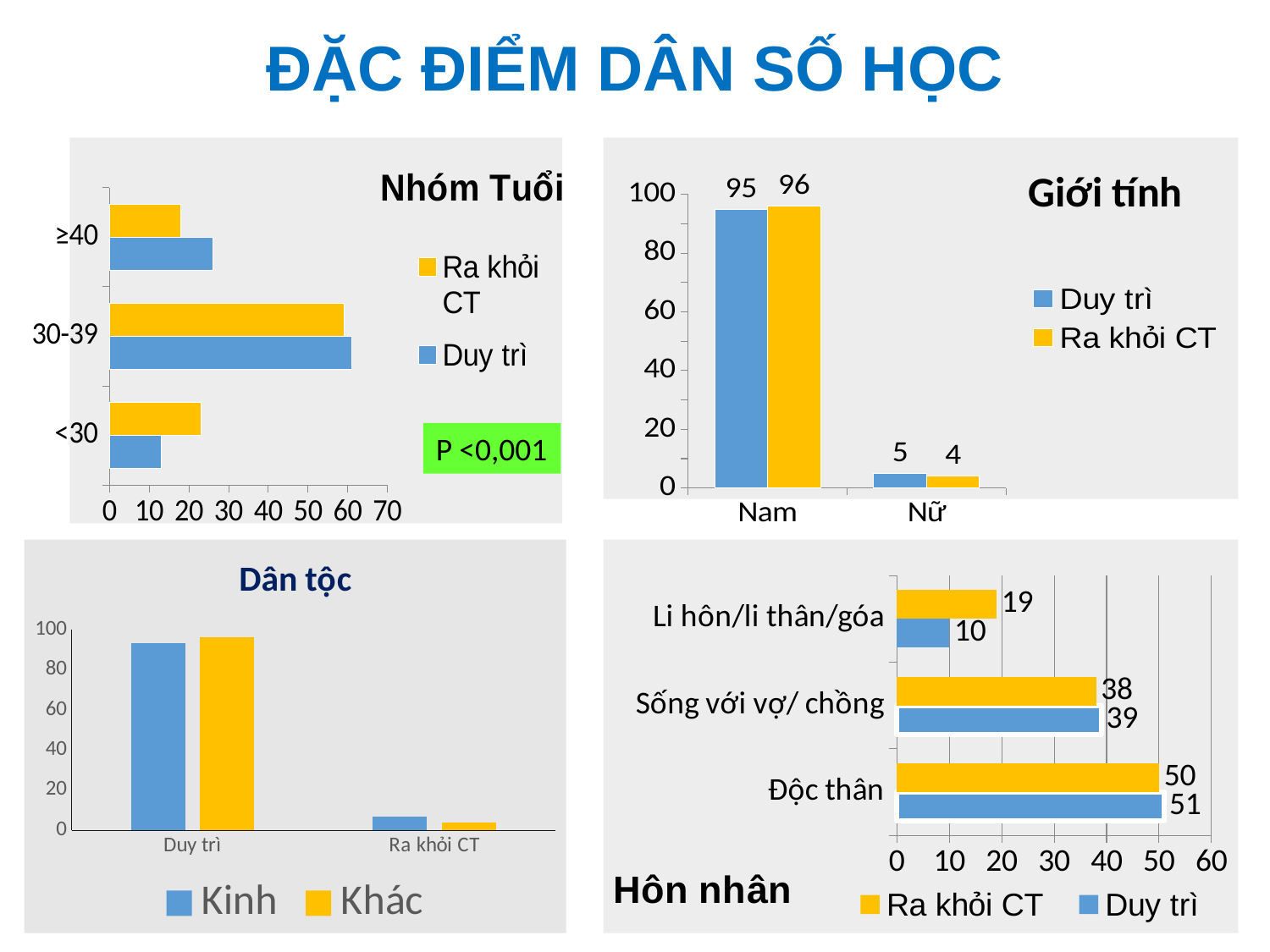

ĐẶC ĐIỂM DÂN SỐ HỌC

### Chart: Nhóm Tuổi

| Category | Duy trì | Ra khỏi CT |
|---|---|---|
| <30 | 13.0 | 23.0 |
| 30-39 | 61.0 | 59.0 |
| ≥40 | 26.0 | 18.0 |

### Chart

| Category | Duy trì | Ra khỏi CT |
|---|---|---|
| Nam | 95.0 | 96.0 |
| Nữ | 5.0 | 4.0 |
Giới tính
P <0,001

### Chart: Dân tộc

| Category | Kinh | Khác |
|---|---|---|
| Duy trì | 93.0 | 96.0 |
| Ra khỏi CT | 7.0 | 4.0 |

### Chart: Hôn nhân

| Category | Duy trì | Ra khỏi CT |
|---|---|---|
| Độc thân | 51.0 | 50.0 |
| Sống với vợ/ chồng | 39.0 | 38.0 |
| Li hôn/li thân/góa | 10.0 | 19.0 |
19